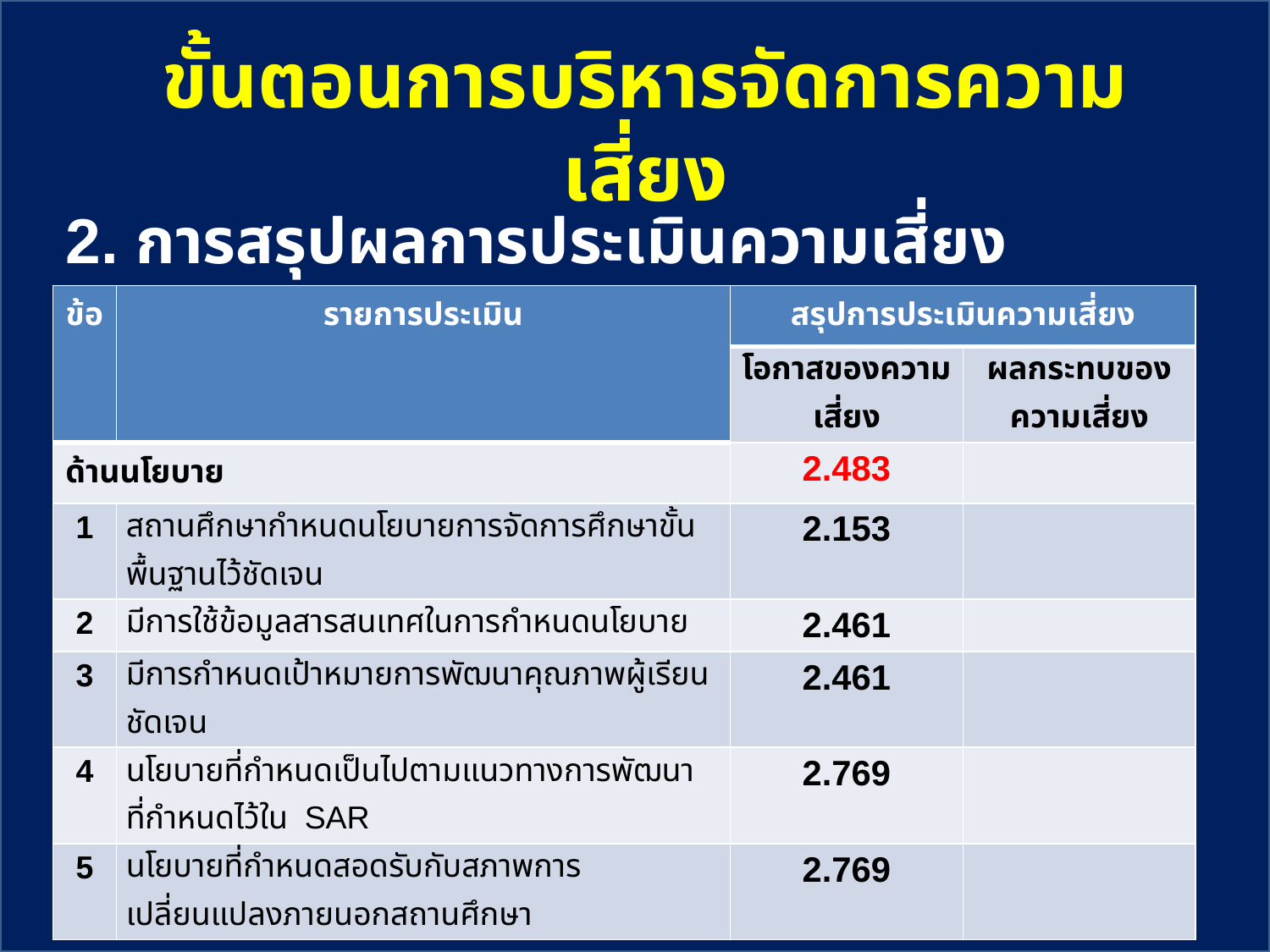

ข้อ
# ขั้นตอนการบริหารจัดการความเสี่ยง
2. การสรุปผลการประเมินความเสี่ยง
| ข้อ | รายการประเมิน | สรุปการประเมินความเสี่ยง |  |
| --- | --- | --- | --- |
|  |  | โอกาสของความเสี่ยง | ผลกระทบของความเสี่ยง |
| ด้านนโยบาย |  | 2.483 |  |
| 1 | สถานศึกษากำหนดนโยบายการจัดการศึกษาขั้นพื้นฐานไว้ชัดเจน | 2.153 |  |
| 2 | มีการใช้ข้อมูลสารสนเทศในการกำหนดนโยบาย | 2.461 |  |
| 3 | มีการกำหนดเป้าหมายการพัฒนาคุณภาพผู้เรียนชัดเจน | 2.461 |  |
| 4 | นโยบายที่กำหนดเป็นไปตามแนวทางการพัฒนา ที่กำหนดไว้ใน SAR | 2.769 |  |
| 5 | นโยบายที่กำหนดสอดรับกับสภาพการเปลี่ยนแปลงภายนอกสถานศึกษา | 2.769 |  |